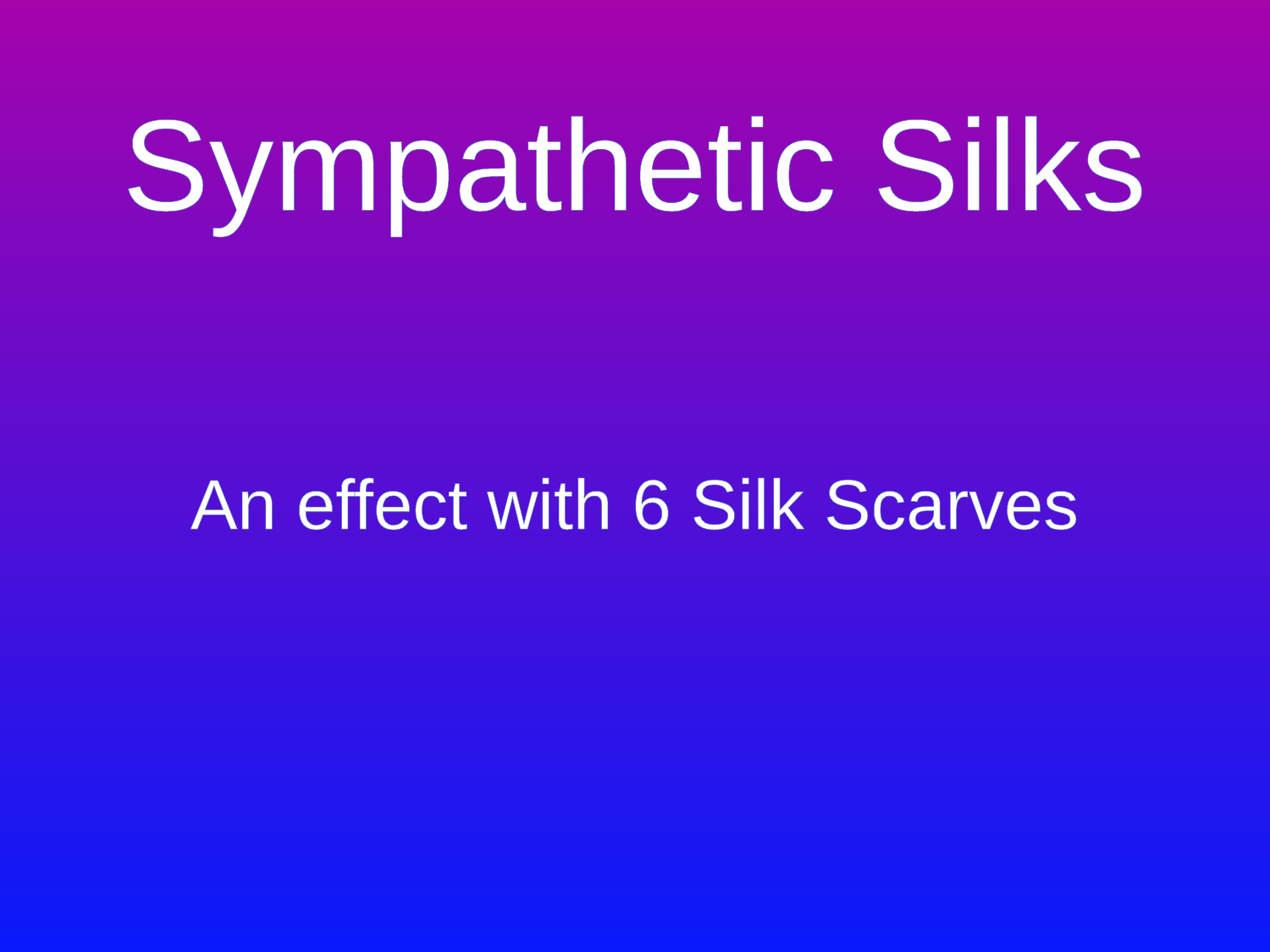

# Sympathetic Silks
An effect with 6 Silk Scarves